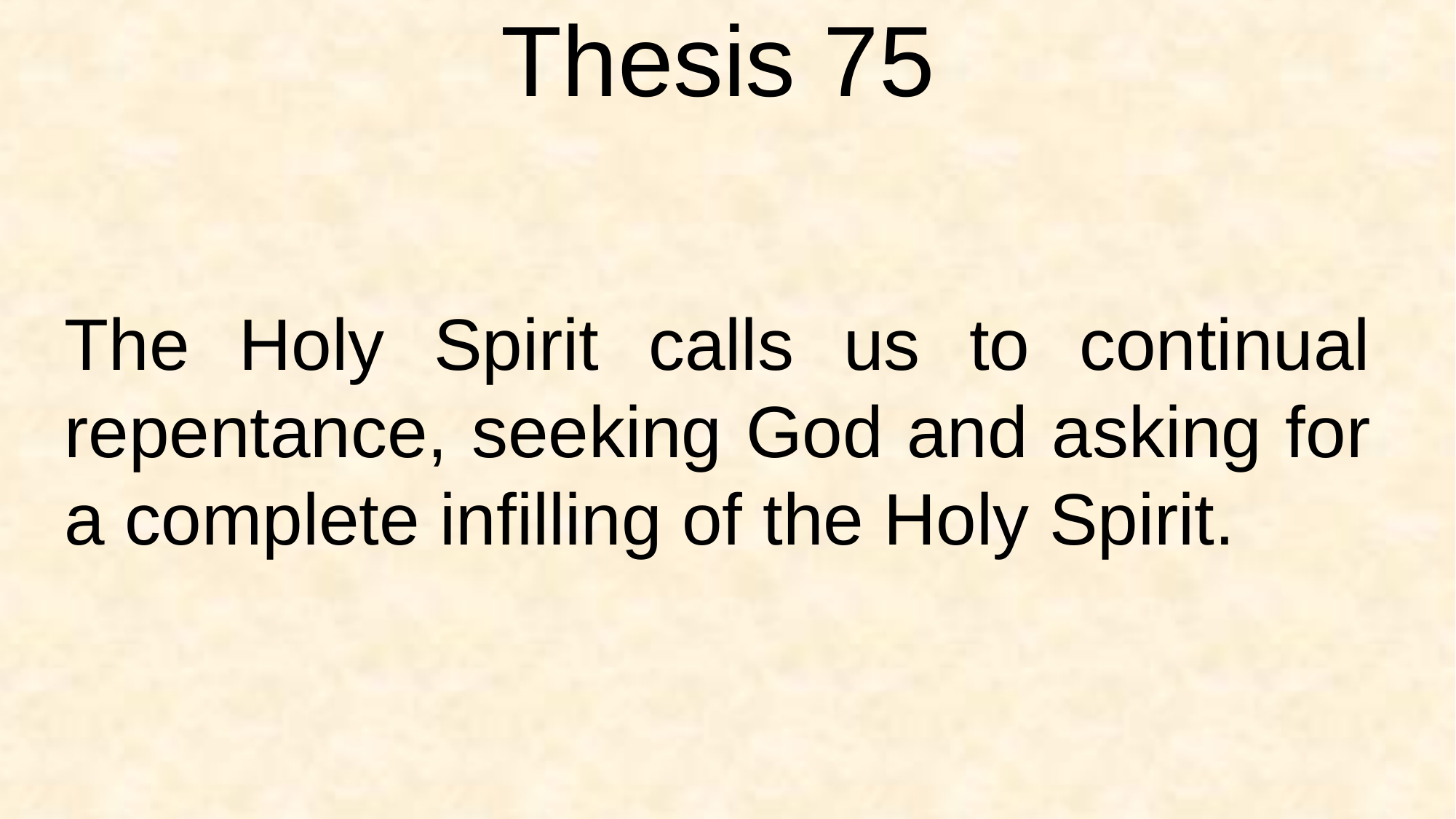

Thesis 75

The Holy Spirit calls us to continual repentance, seeking God and asking for a complete infilling of the Holy Spirit.